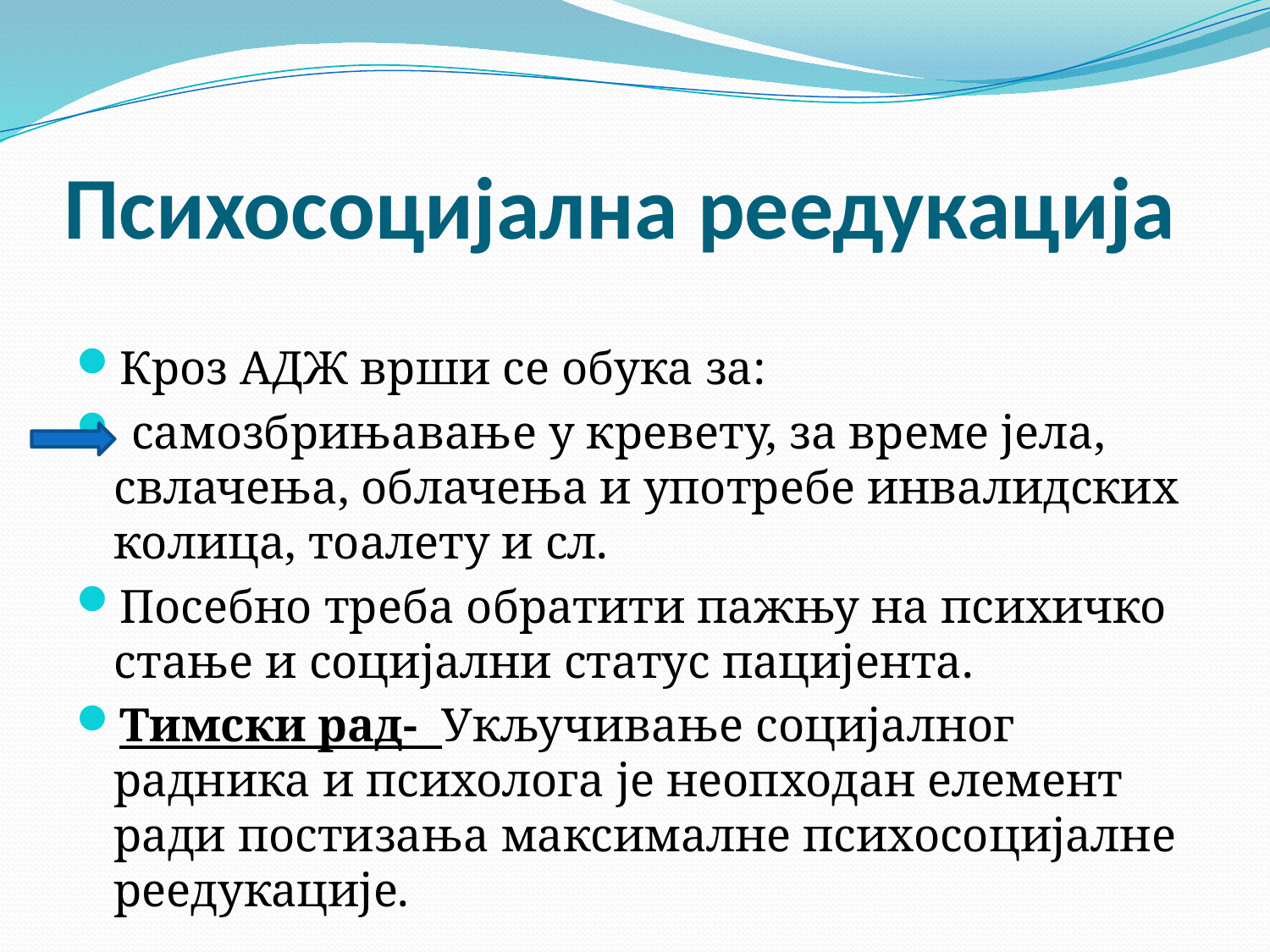

# Психосоцијална реедукација

Кроз АДЖ врши се обука за:
 самозбрињавање у кревету, за време јела, свлачења, облачења и употребе инвалидских колица, тоалету и сл.
Посебно треба обратити пажњу на психичко стање и социјални статус пацијента.
Тимски рад-  Укључивање социјалног радника и психолога је неопходан елемент ради постизања максималне психосоцијалне реедукације.